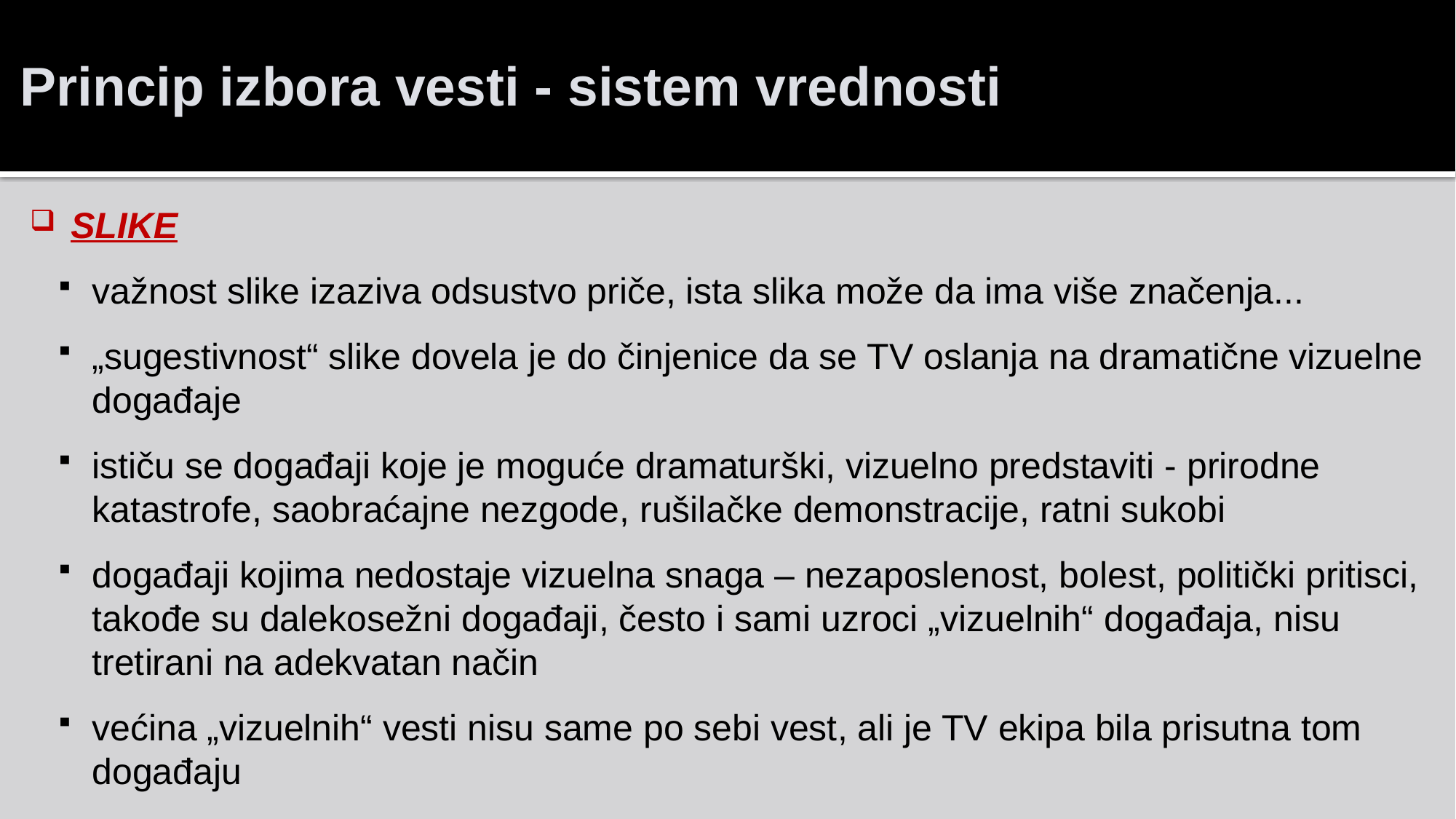

# Princip izbora vesti - sistem vrednosti
SLIKE

važnost slike izaziva odsustvo priče, ista slika može da ima više značenja...

„sugestivnost“ slike dovela je do činjenice da se TV oslanja na dramatične vizuelne događaje

ističu se događaji koje je moguće dramaturški, vizuelno predstaviti - prirodne katastrofe, saobraćajne nezgode, rušilačke demonstracije, ratni sukobi

događaji kojima nedostaje vizuelna snaga – nezaposlenost, bolest, politički pritisci, takođe su dalekosežni događaji, često i sami uzroci „vizuelnih“ događaja, nisu tretirani na adekvatan način

većina „vizuelnih“ vesti nisu same po sebi vest, ali je TV ekipa bila prisutna tom događaju